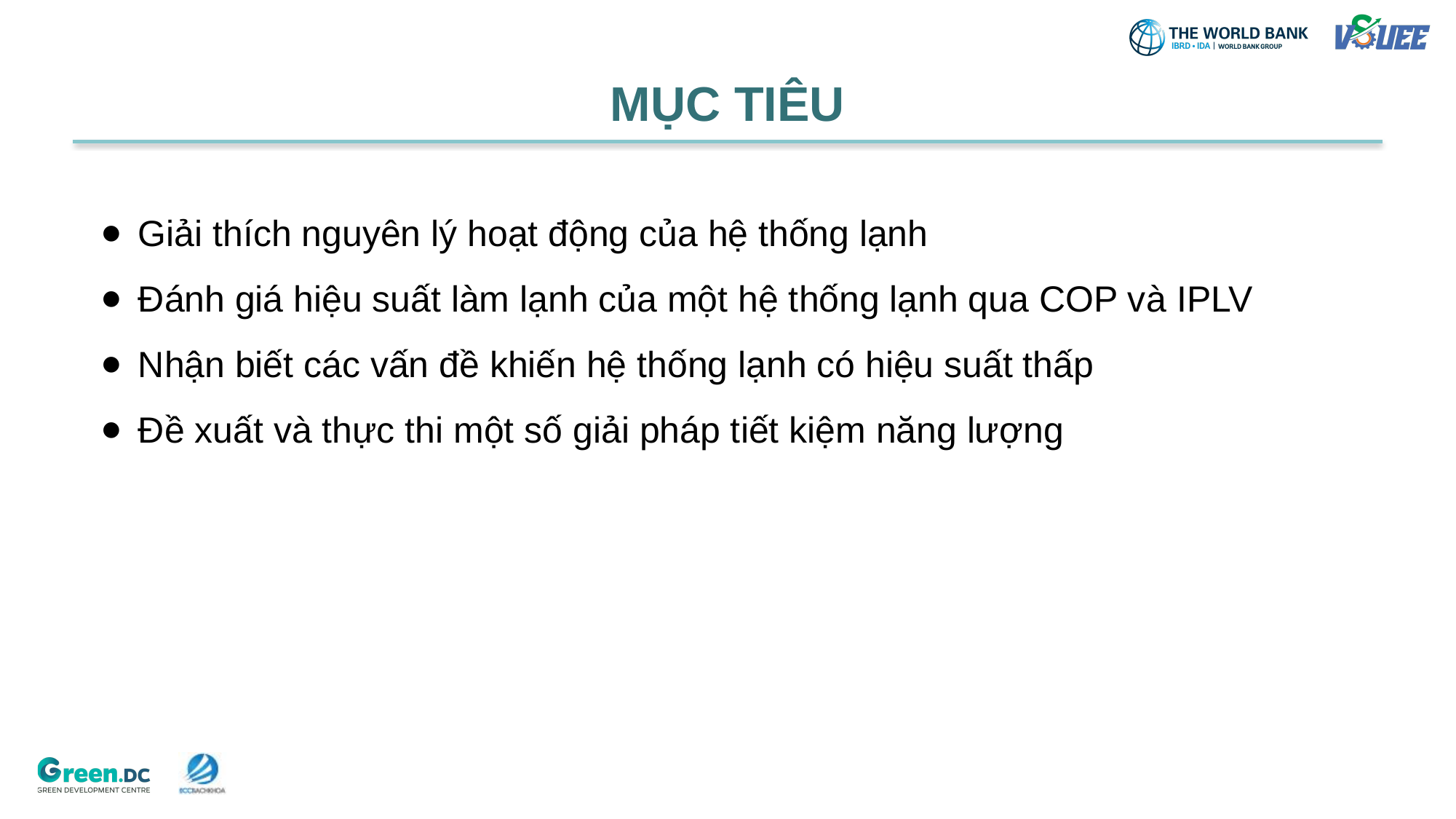

# MỤC TIÊU
Giải thích nguyên lý hoạt động của hệ thống lạnh
Đánh giá hiệu suất làm lạnh của một hệ thống lạnh qua COP và IPLV
Nhận biết các vấn đề khiến hệ thống lạnh có hiệu suất thấp
Đề xuất và thực thi một số giải pháp tiết kiệm năng lượng